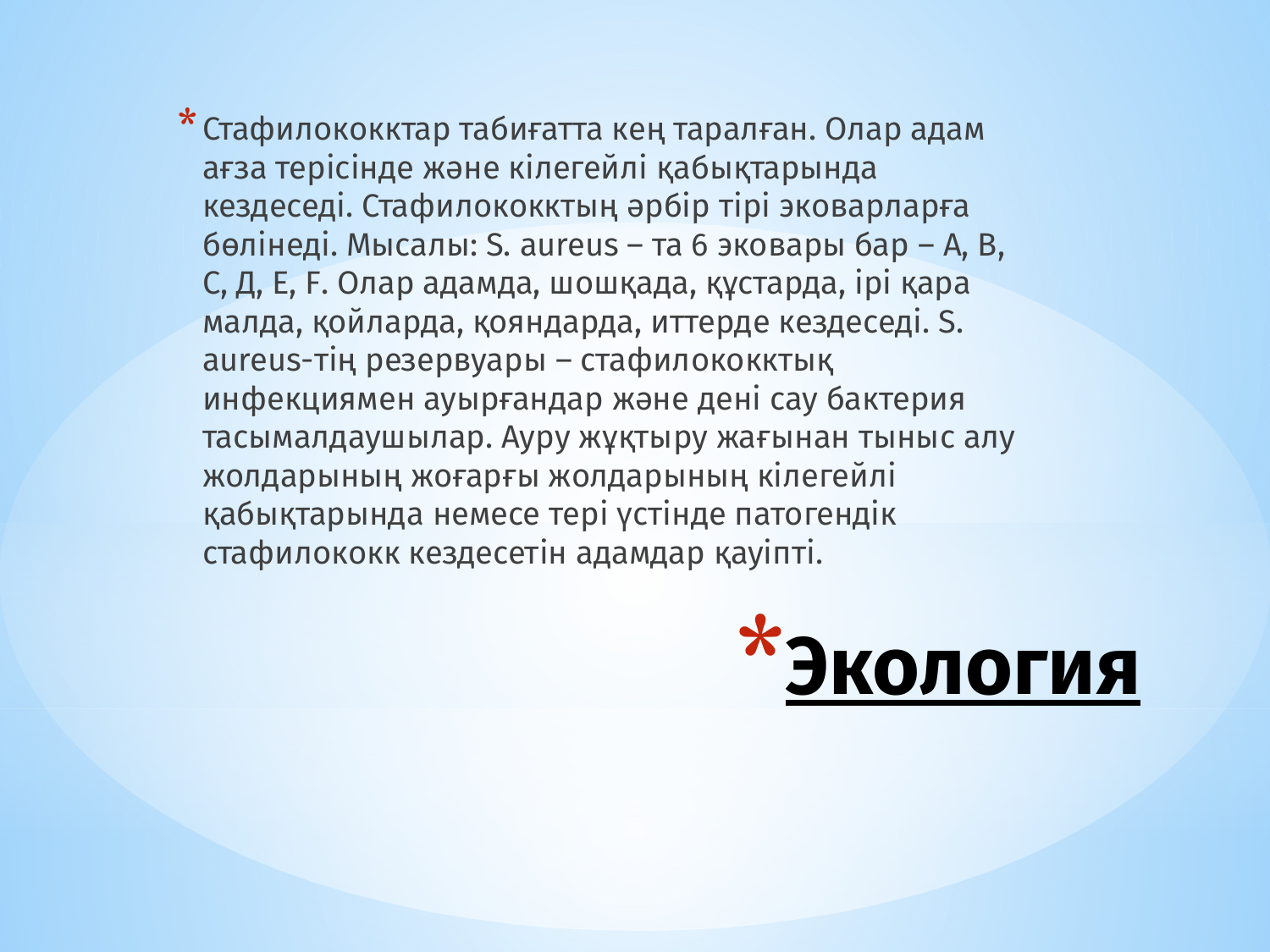

Стафилококктар табиғатта кең таралған. Олар адам ағза терісінде және кілегейлі қабықтарында кездеседі. Стафилококктың әрбір тірі эковарларға бөлінеді. Мысалы: S. aureus – та 6 эковары бар – А, В, С, Д, Е, F. Олар адамда, шошқада, құстарда, ірі қара малда, қойларда, қояндарда, иттерде кездеседі. S. aureus-тің резервуары – стафилококктық инфекциямен ауырғандар және дені сау бактерия тасымалдаушылар. Ауру жұқтыру жағынан тыныс алу жолдарының жоғарғы жолдарының кілегейлі қабықтарында немесе тері үстінде патогендік стафилококк кездесетін адамдар қауіпті.
# Экология